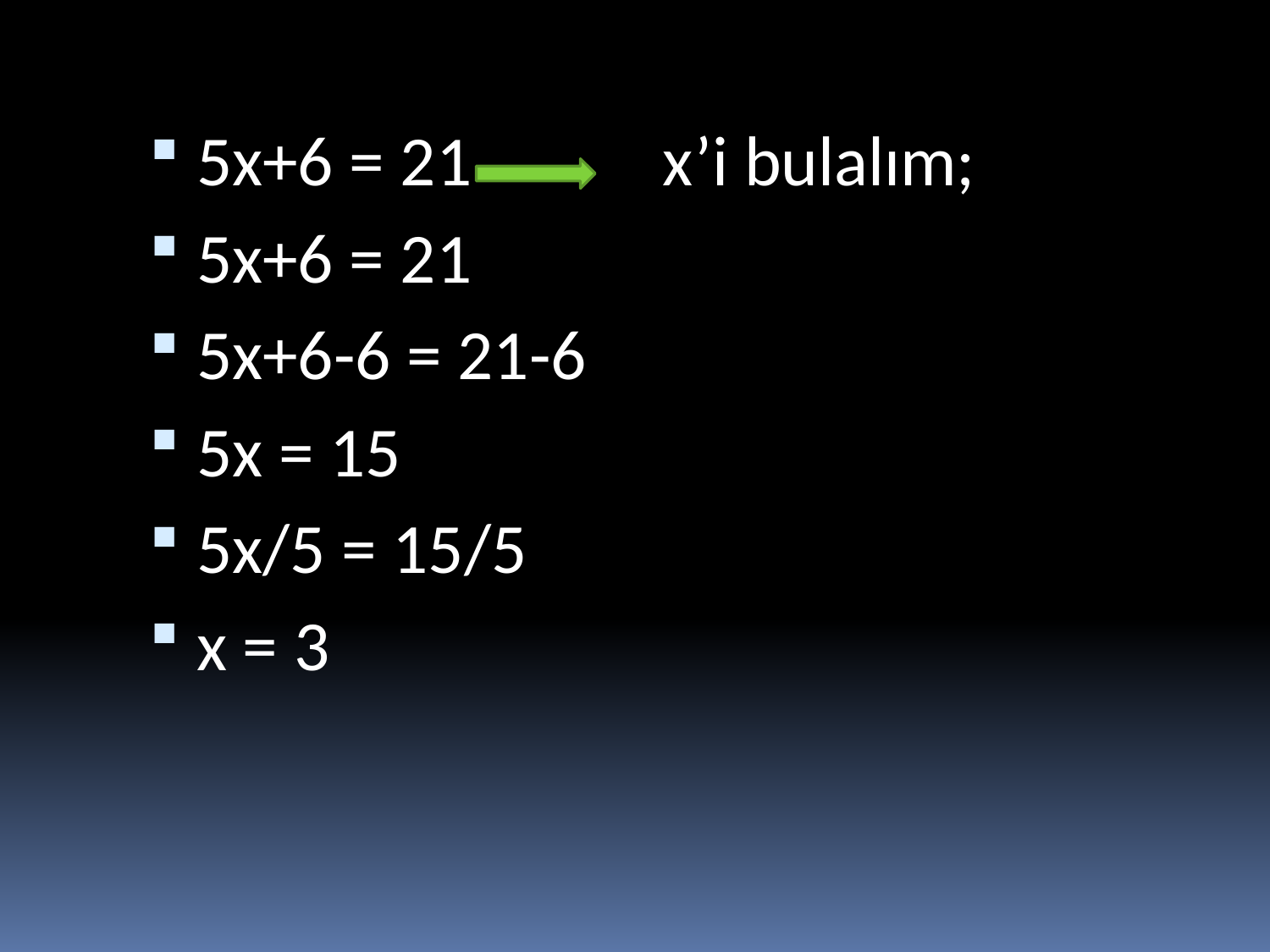

5x+6 = 21            x’i bulalım;
5x+6 = 21
5x+6-6 = 21-6
5x = 15
5x/5 = 15/5
x = 3